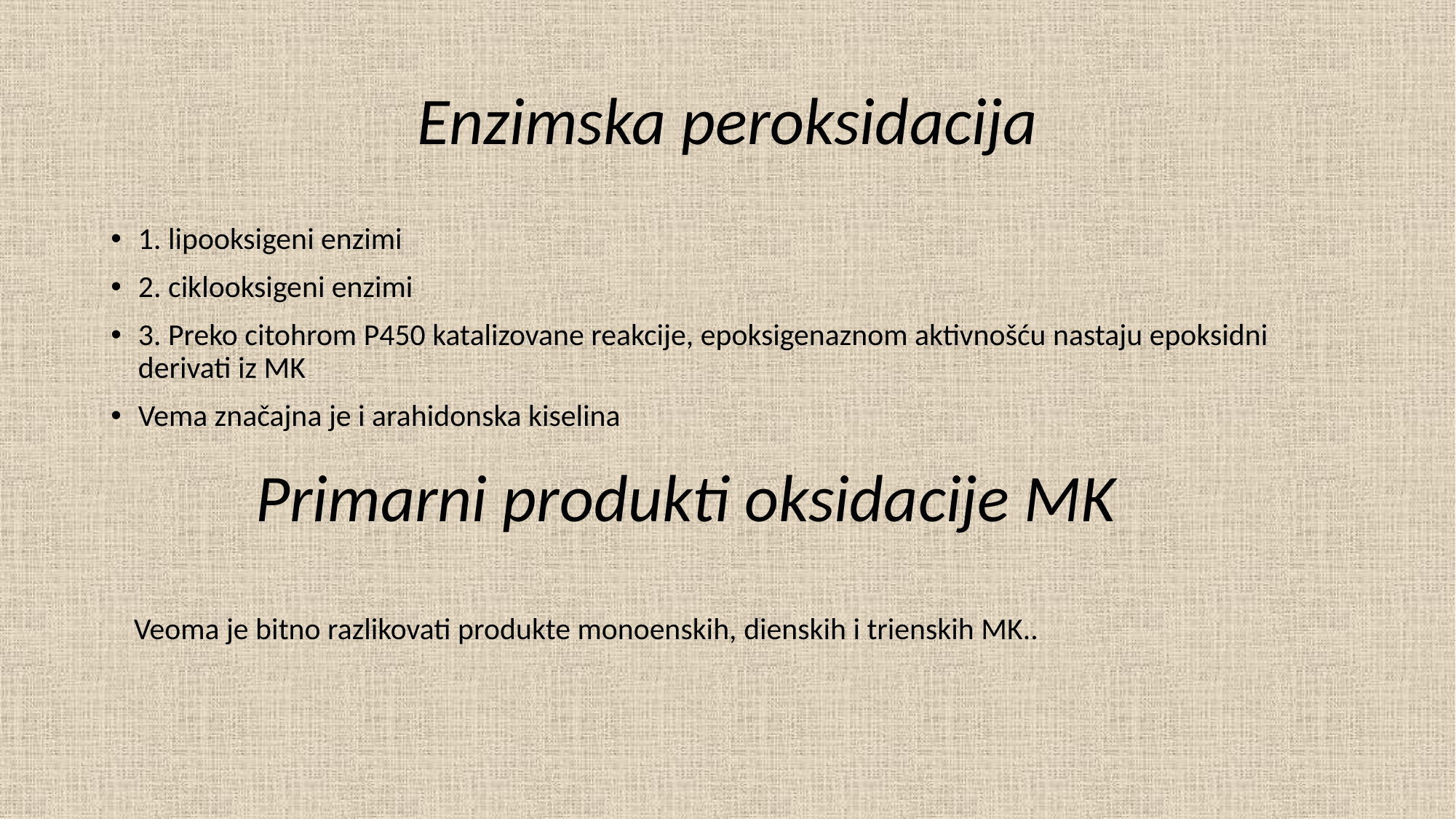

# Enzimska peroksidacija
1. lipooksigeni enzimi
2. ciklooksigeni enzimi
3. Preko citohrom P450 katalizovane reakcije, epoksigenaznom aktivnošću nastaju epoksidni derivati iz MK
Vema značajna je i arahidonska kiselina
Primarni produkti oksidacije MK
Veoma je bitno razlikovati produkte monoenskih, dienskih i trienskih MK..